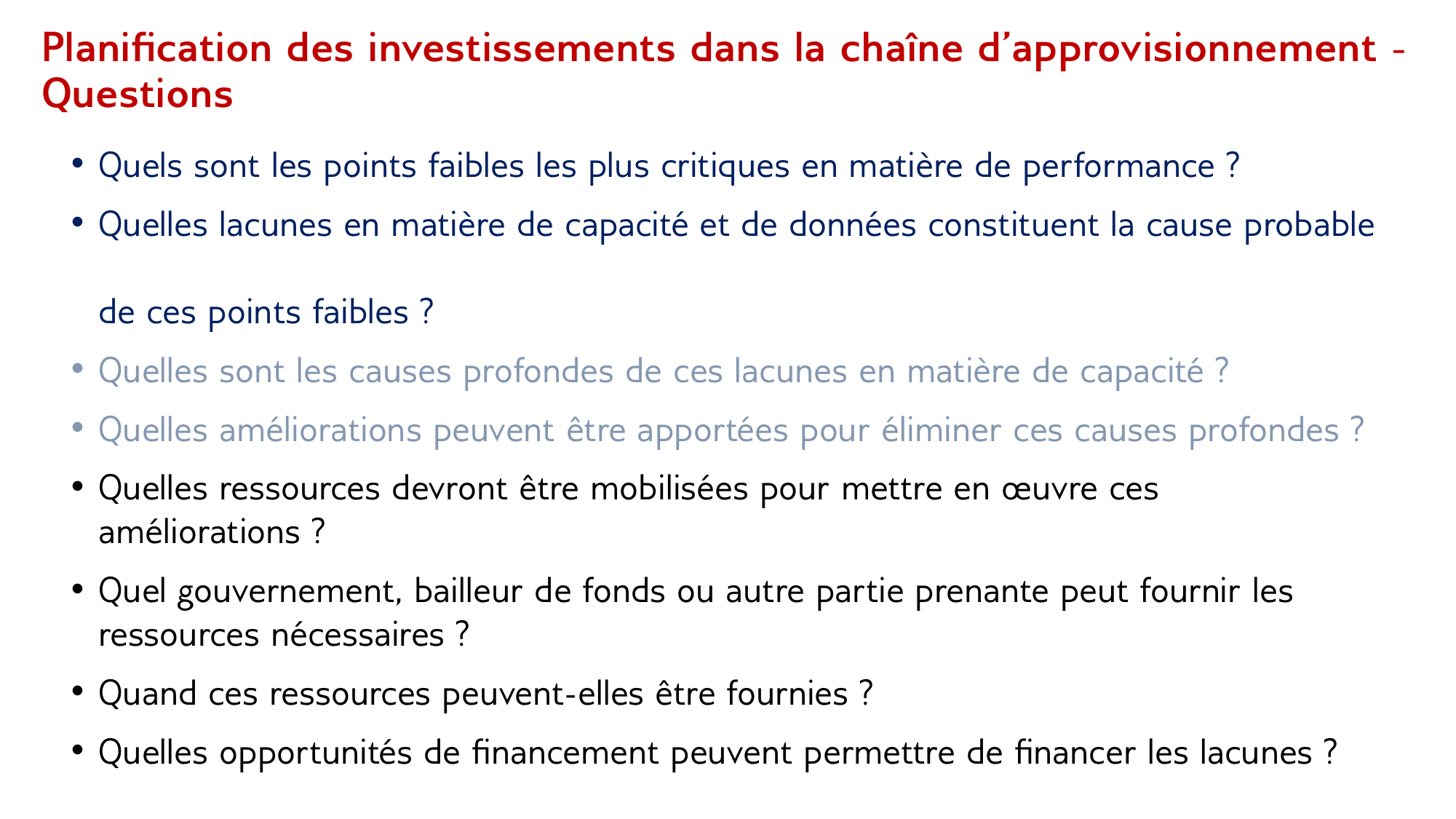

# Planification des investissements dans la chaîne d’approvisionnement - Questions
Quels sont les points faibles les plus critiques en matière de performance ?
Quelles lacunes en matière de capacité et de données constituent la cause probable
de ces points faibles ?
Quelles sont les causes profondes de ces lacunes en matière de capacité ?
Quelles améliorations peuvent être apportées pour éliminer ces causes profondes ?
Quelles ressources devront être mobilisées pour mettre en œuvre ces améliorations ?
Quel gouvernement, bailleur de fonds ou autre partie prenante peut fournir les ressources nécessaires ?
Quand ces ressources peuvent-elles être fournies ?
Quelles opportunités de financement peuvent permettre de financer les lacunes ?